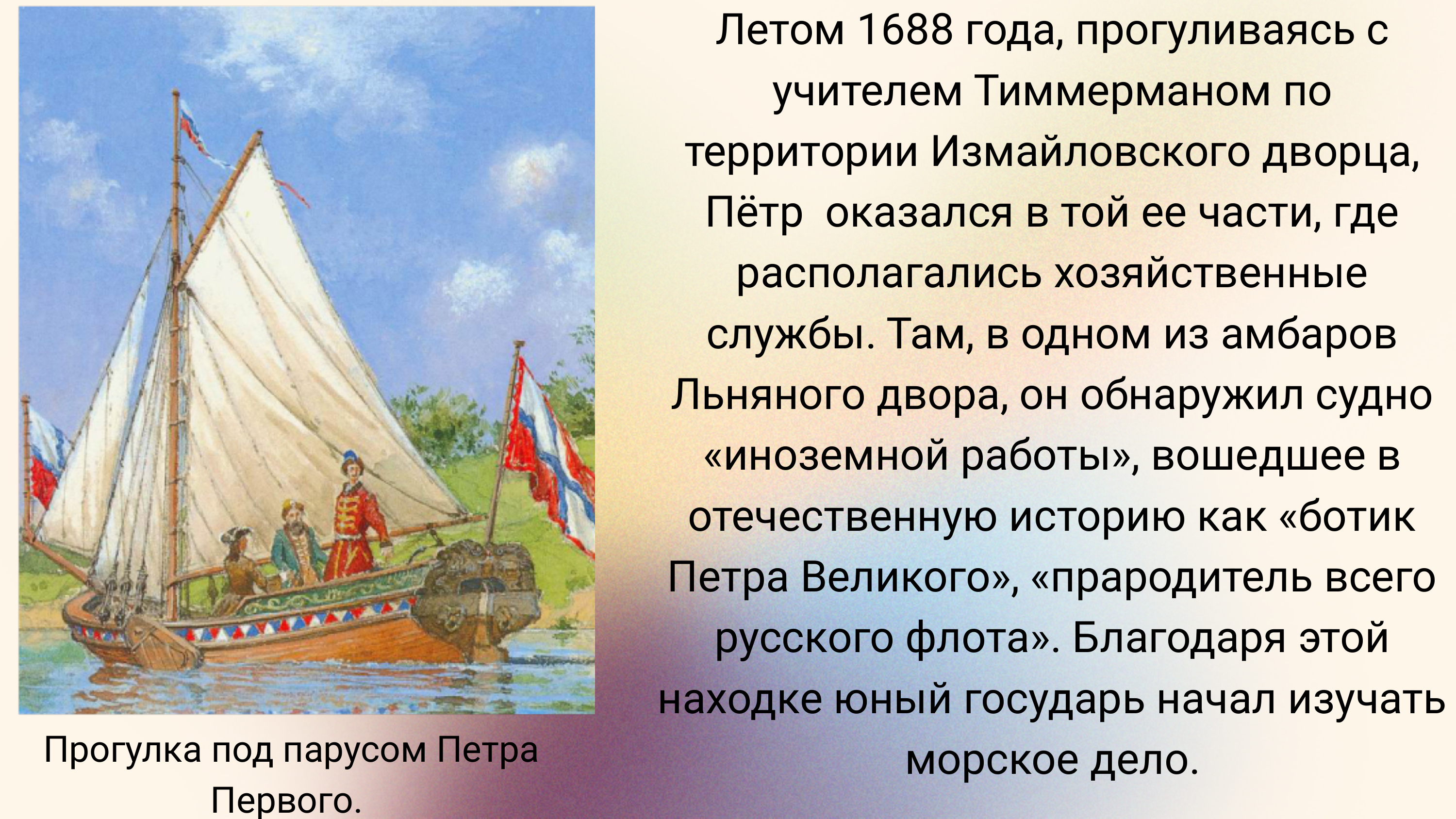

Летом 1688 года, прогуливаясь с учителем Тиммерманом по территории Измайловского дворца, Пётр  оказался в той ее части, где располагались хозяйственные службы. Там, в одном из амбаров Льняного двора, он обнаружил судно «иноземной работы», вошедшее в отечественную историю как «ботик Петра Великого», «прародитель всего русского флота». Благодаря этой находке юный государь начал изучать морское дело.

Прогулка под парусом Петра Первого.